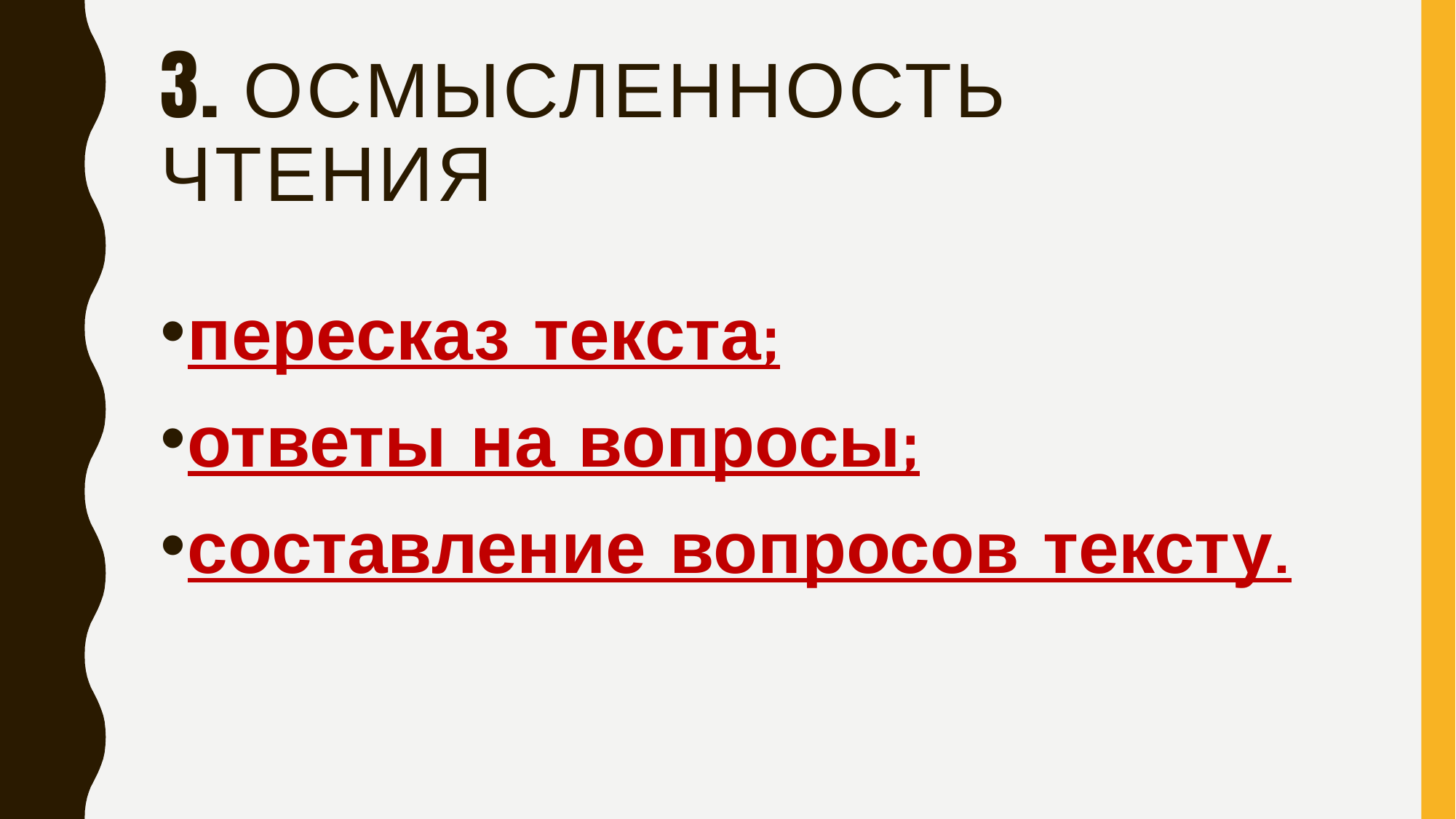

# 3. осмысленность чтения
пересказ текста;
ответы на вопросы;
составление вопросов тексту.